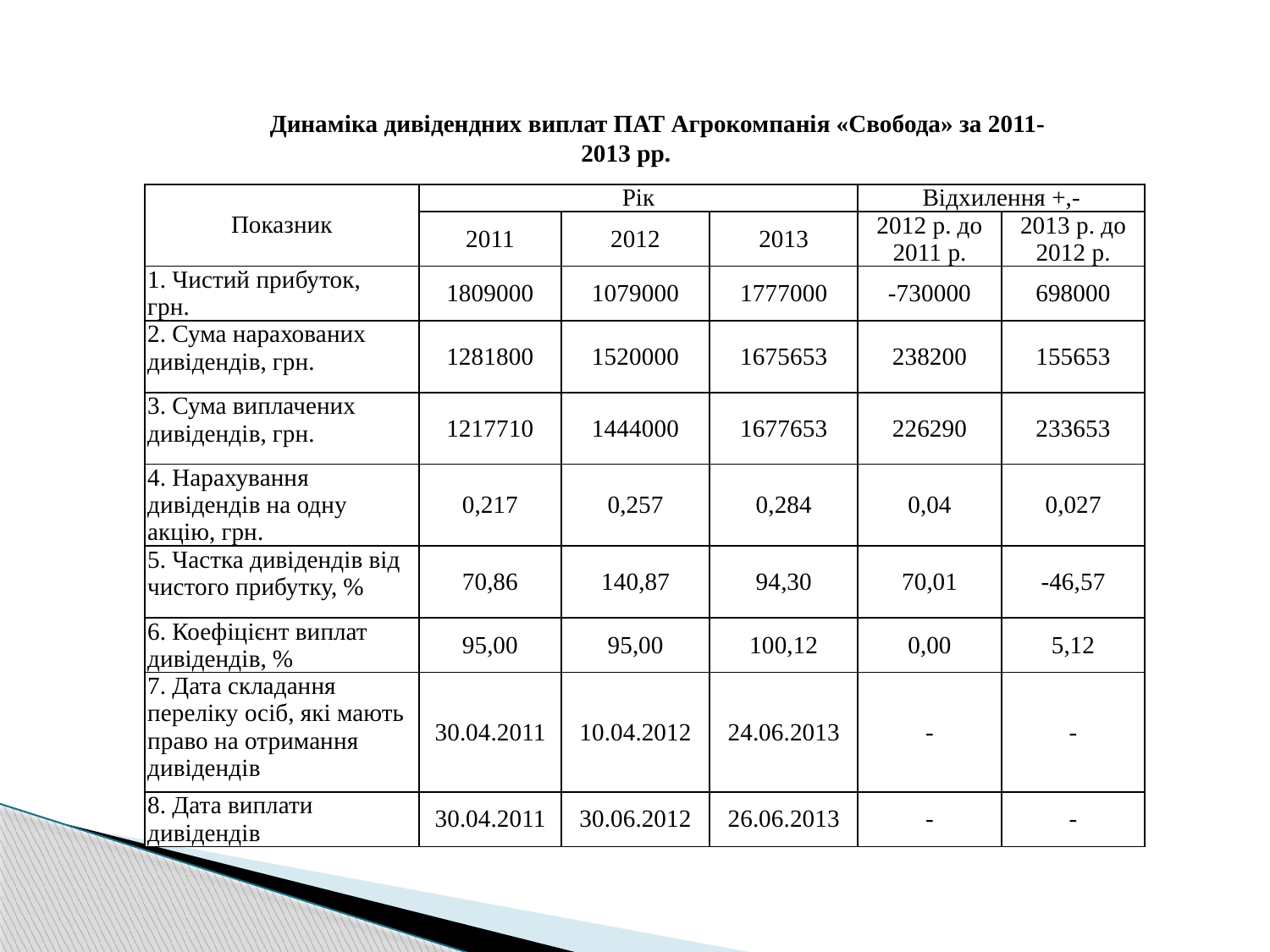

Динаміка дивідендних виплат ПАТ Агрокомпанія «Свобода» за 2011-2013 рр.
| Показник | Рік |  |  | Відхилення +,- |  |
| --- | --- | --- | --- | --- | --- |
|  | 2011 | 2012 | 2013 | 2012 р. до 2011 р. | 2013 р. до 2012 р. |
| 1. Чистий прибуток, грн. | 1809000 | 1079000 | 1777000 | -730000 | 698000 |
| 2. Сума нарахованих дивідендів, грн. | 1281800 | 1520000 | 1675653 | 238200 | 155653 |
| 3. Сума виплачених дивідендів, грн. | 1217710 | 1444000 | 1677653 | 226290 | 233653 |
| 4. Нарахування дивідендів на одну акцію, грн. | 0,217 | 0,257 | 0,284 | 0,04 | 0,027 |
| 5. Частка дивідендів від чистого прибутку, % | 70,86 | 140,87 | 94,30 | 70,01 | -46,57 |
| 6. Коефіцієнт виплат дивідендів, % | 95,00 | 95,00 | 100,12 | 0,00 | 5,12 |
| 7. Дата складання переліку осіб, які мають право на отримання дивідендів | 30.04.2011 | 10.04.2012 | 24.06.2013 | - | - |
| 8. Дата виплати дивідендів | 30.04.2011 | 30.06.2012 | 26.06.2013 | - | - |